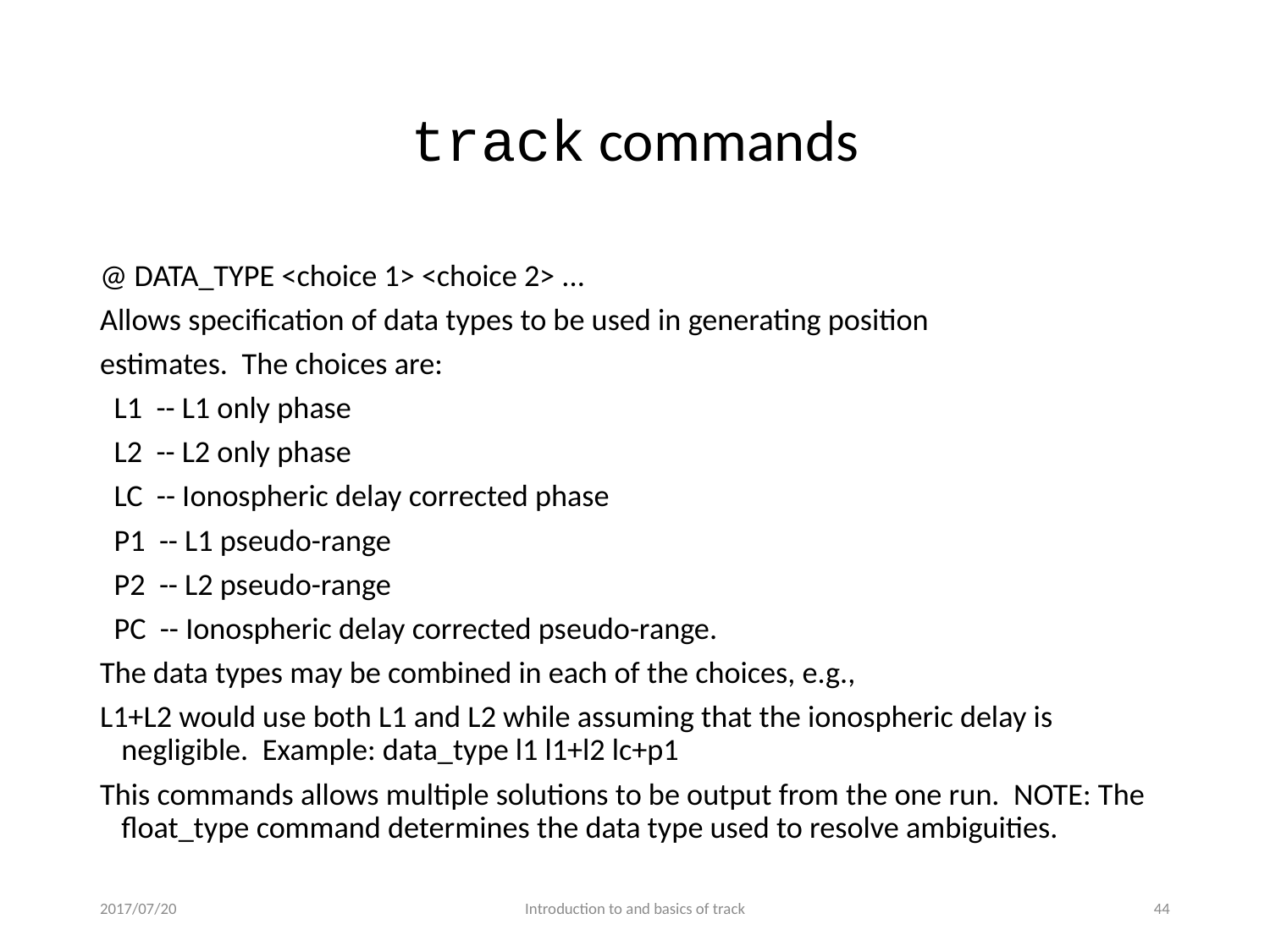

# track commands
@ DATA_TYPE <choice 1> <choice 2> ...
Allows specification of data types to be used in generating position
estimates.  The choices are:
  L1  -- L1 only phase
  L2  -- L2 only phase
  LC  -- Ionospheric delay corrected phase
  P1  -- L1 pseudo-range
  P2  -- L2 pseudo-range
  PC  -- Ionospheric delay corrected pseudo-range.
The data types may be combined in each of the choices, e.g.,
L1+L2 would use both L1 and L2 while assuming that the ionospheric delay is negligible.  Example: data_type l1 l1+l2 lc+p1
This commands allows multiple solutions to be output from the one run.  NOTE: The float_type command determines the data type used to resolve ambiguities.
2017/07/20
Introduction to and basics of track
44